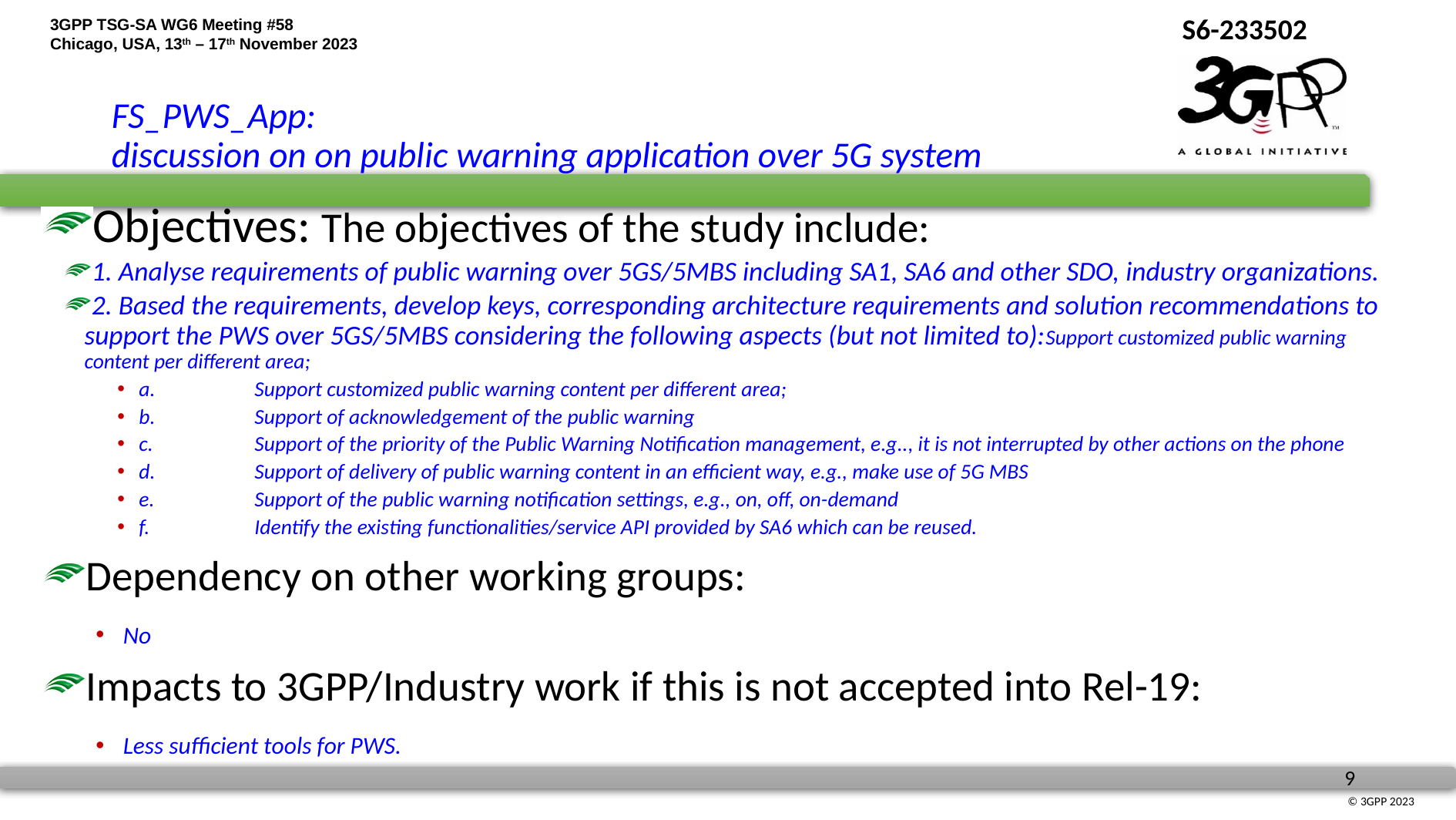

# FS_PWS_App: discussion on on public warning application over 5G system
Objectives: The objectives of the study include:
1. Analyse requirements of public warning over 5GS/5MBS including SA1, SA6 and other SDO, industry organizations.
2. Based the requirements, develop keys, corresponding architecture requirements and solution recommendations to support the PWS over 5GS/5MBS considering the following aspects (but not limited to):Support customized public warning content per different area;
a.	Support customized public warning content per different area;
b.	Support of acknowledgement of the public warning
c.	Support of the priority of the Public Warning Notification management, e.g.., it is not interrupted by other actions on the phone
d.	Support of delivery of public warning content in an efficient way, e.g., make use of 5G MBS
e.	Support of the public warning notification settings, e.g., on, off, on-demand
f.	Identify the existing functionalities/service API provided by SA6 which can be reused.
Dependency on other working groups:
No
Impacts to 3GPP/Industry work if this is not accepted into Rel-19:
Less sufficient tools for PWS.